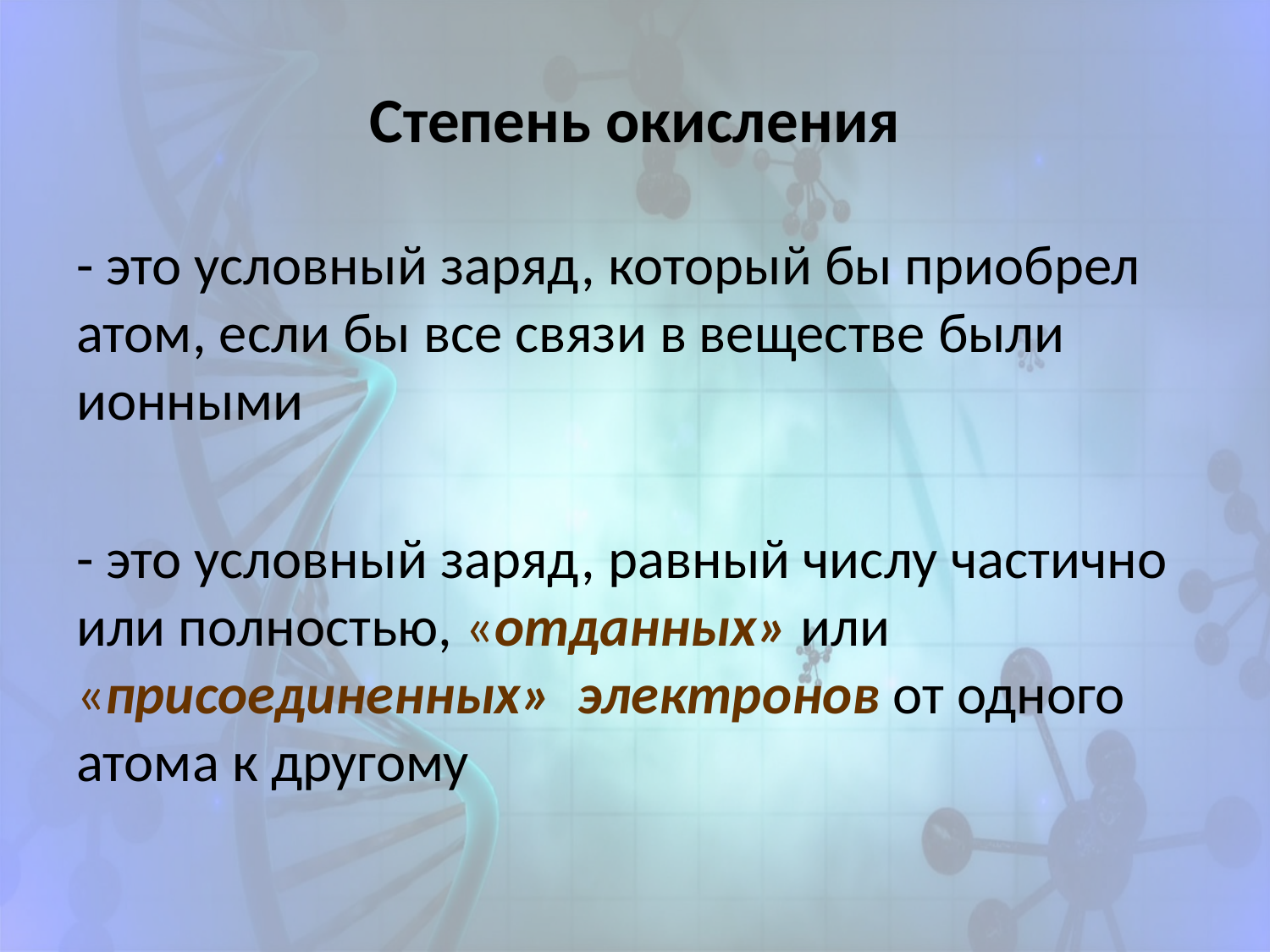

# Степень окисления
- это условный заряд, который бы приобрел  атом, если бы все связи в веществе были ионными

- это условный заряд, равный числу частично или полностью, «отданных» или «присоединенных»  электронов от одного атома к другому